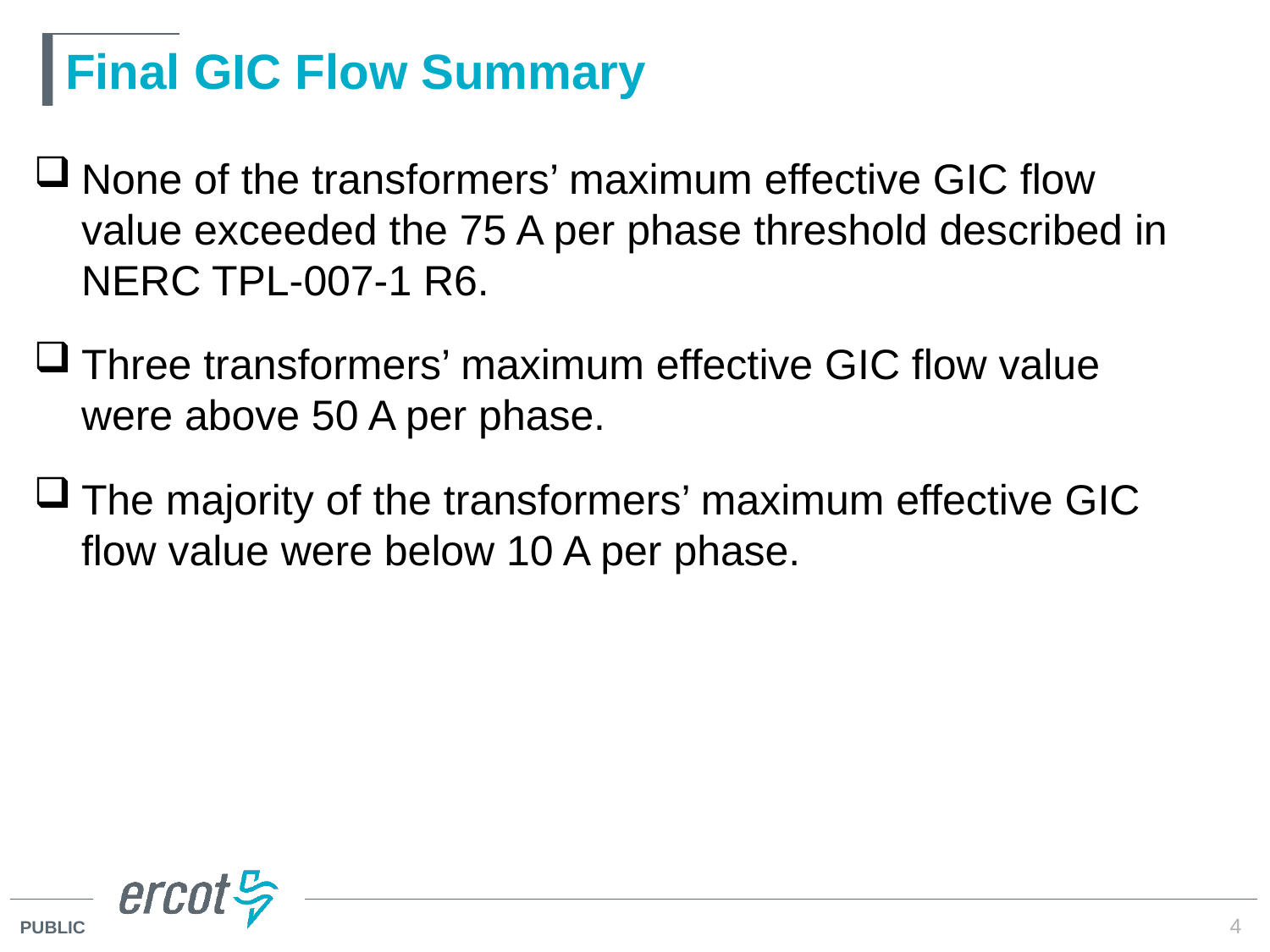

# Final GIC Flow Summary

None of the transformers’ maximum effective GIC flow value exceeded the 75 A per phase threshold described in NERC TPL-007-1 R6.

Three transformers’ maximum effective GIC flow value were above 50 A per phase.

The majority of the transformers’ maximum effective GIC flow value were below 10 A per phase.

4